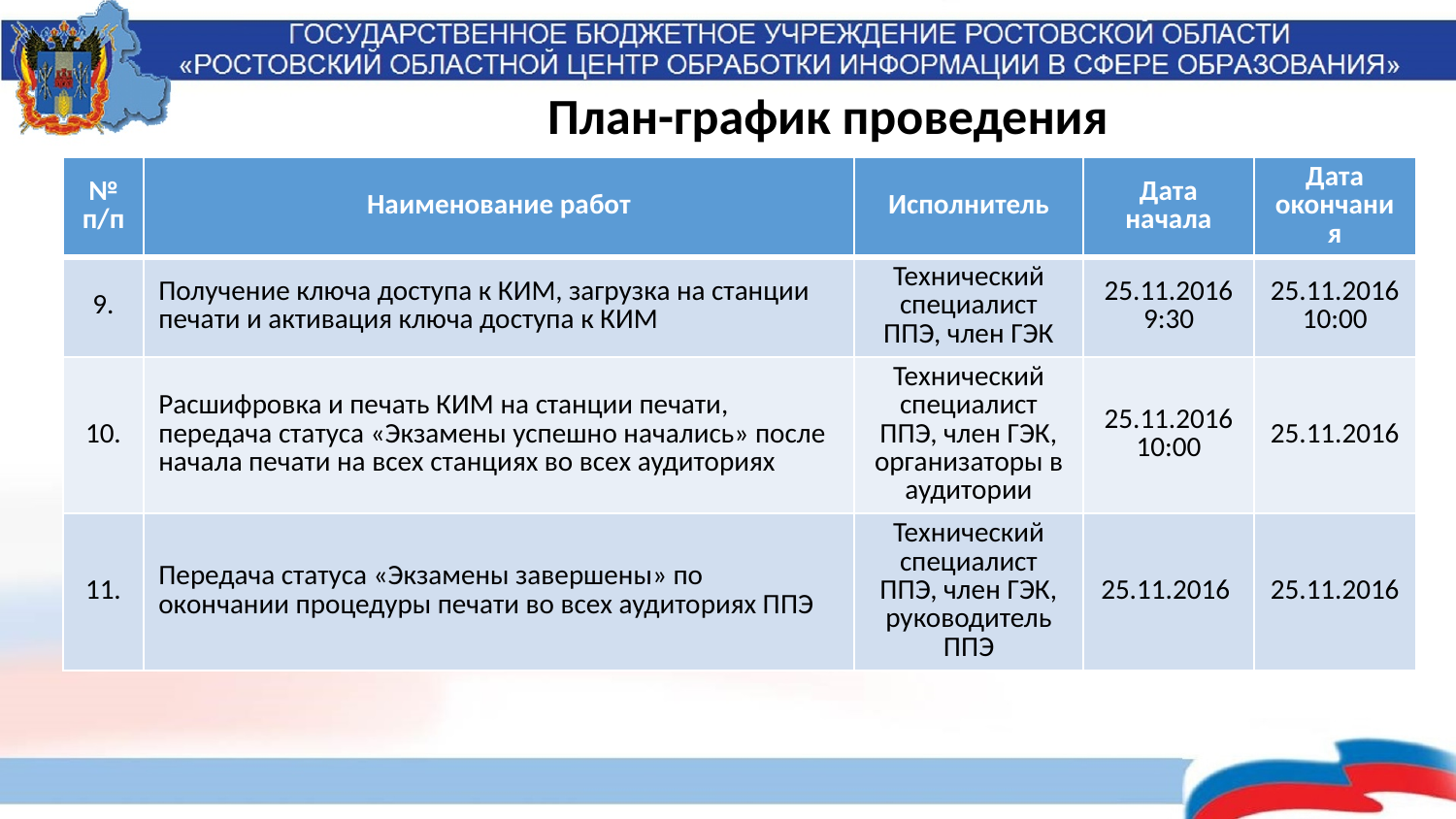

# План-график проведения
| № п/п | Наименование работ | Исполнитель | Дата начала | Дата окончания |
| --- | --- | --- | --- | --- |
| 9. | Получение ключа доступа к КИМ, загрузка на станции печати и активация ключа доступа к КИМ | Технический специалист ППЭ, член ГЭК | 25.11.2016 9:30 | 25.11.2016 10:00 |
| 10. | Расшифровка и печать КИМ на станции печати, передача статуса «Экзамены успешно начались» после начала печати на всех станциях во всех аудиториях | Технический специалист ППЭ, член ГЭК, организаторы в аудитории | 25.11.2016 10:00 | 25.11.2016 |
| 11. | Передача статуса «Экзамены завершены» по окончании процедуры печати во всех аудиториях ППЭ | Технический специалист ППЭ, член ГЭК, руководитель ППЭ | 25.11.2016 | 25.11.2016 |